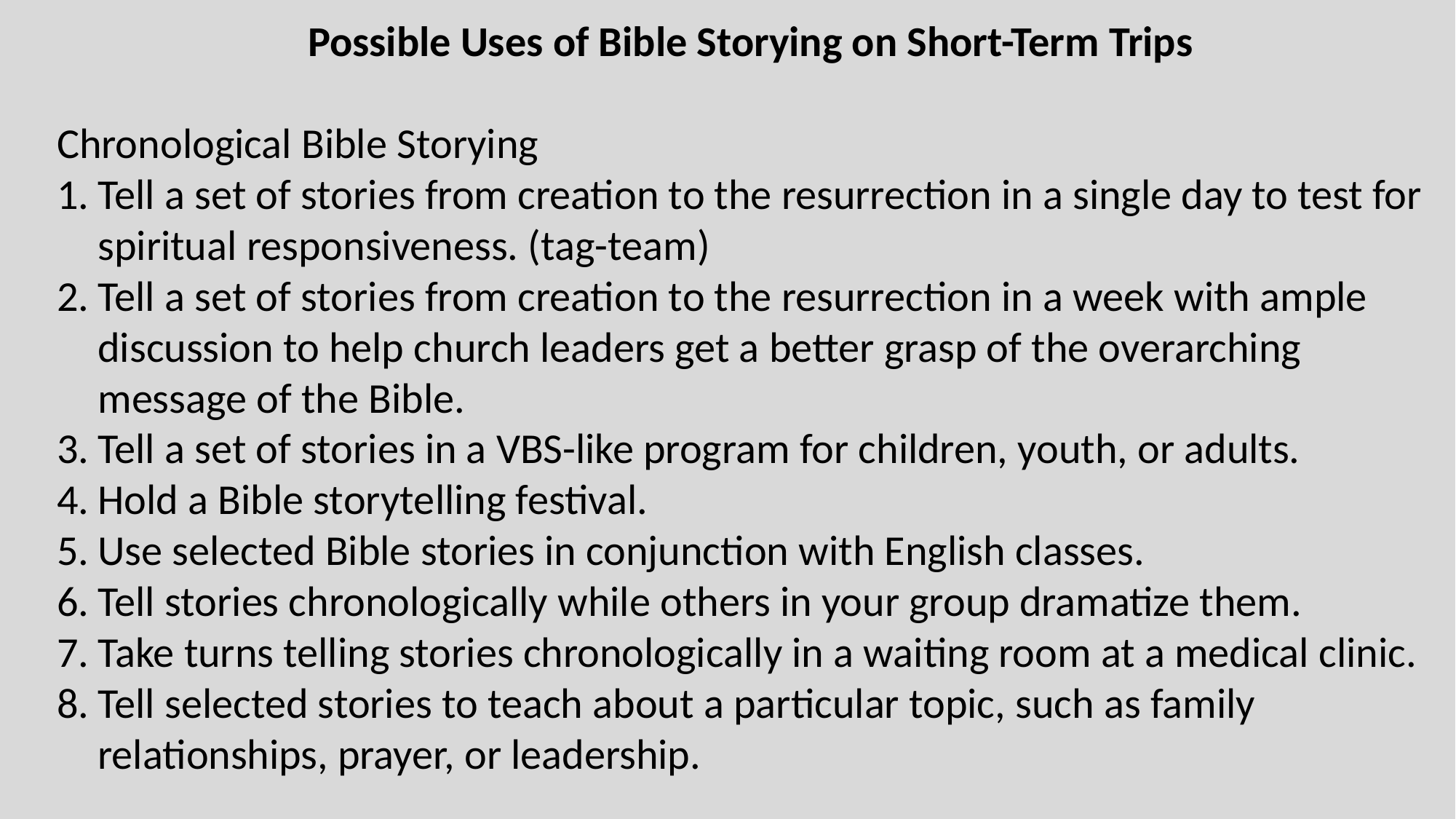

Possible Uses of Bible Storying on Short-Term Trips

Chronological Bible Storying
Tell a set of stories from creation to the resurrection in a single day to test for spiritual responsiveness. (tag-team)
Tell a set of stories from creation to the resurrection in a week with ample discussion to help church leaders get a better grasp of the overarching message of the Bible.
Tell a set of stories in a VBS-like program for children, youth, or adults.
Hold a Bible storytelling festival.
Use selected Bible stories in conjunction with English classes.
Tell stories chronologically while others in your group dramatize them.
Take turns telling stories chronologically in a waiting room at a medical clinic.
Tell selected stories to teach about a particular topic, such as family relationships, prayer, or leadership.